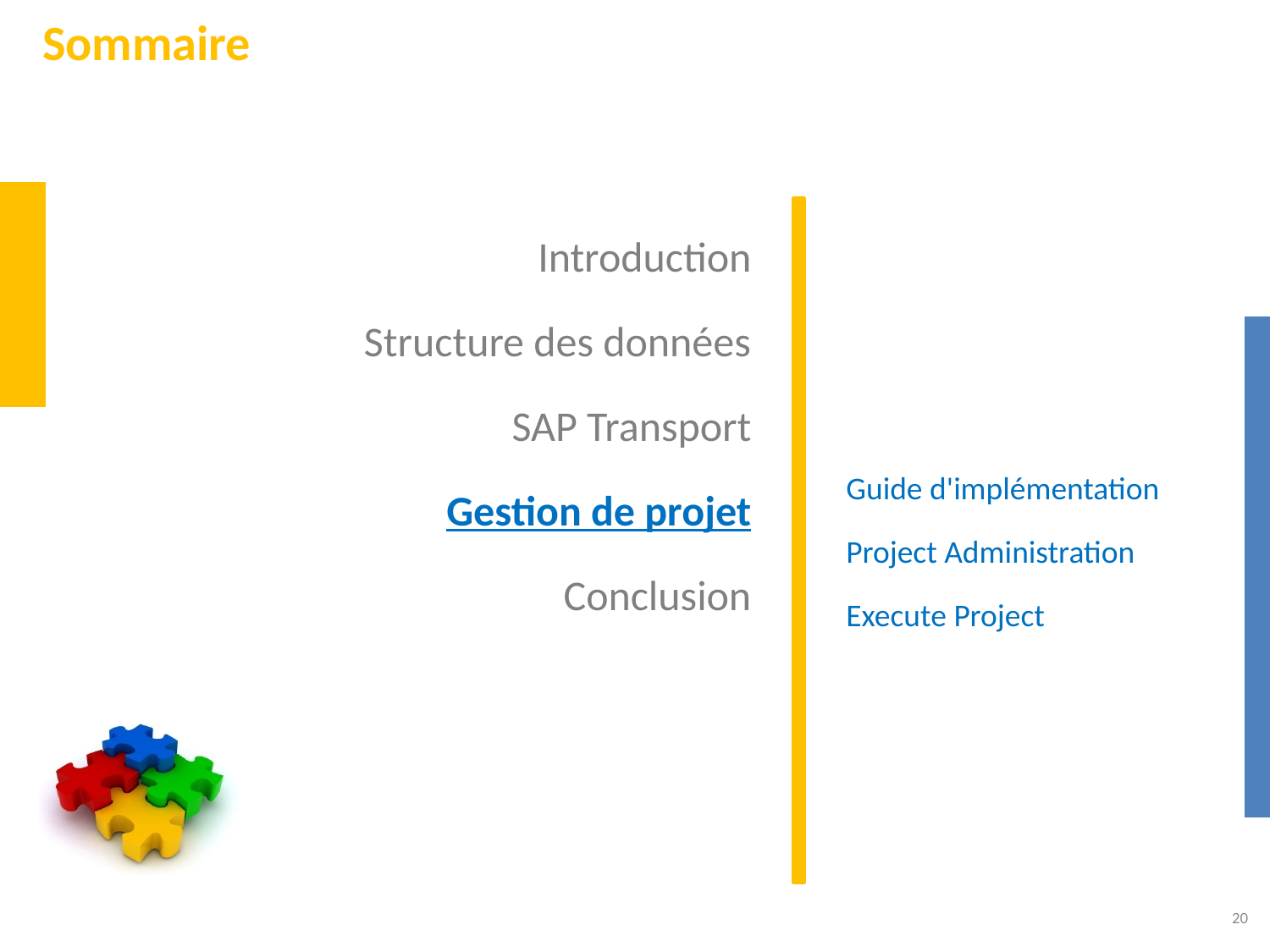

# Sommaire
Introduction
Structure des données
SAP Transport
Gestion de projet
Conclusion
Guide d'implémentation
Project Administration
Execute Project
20